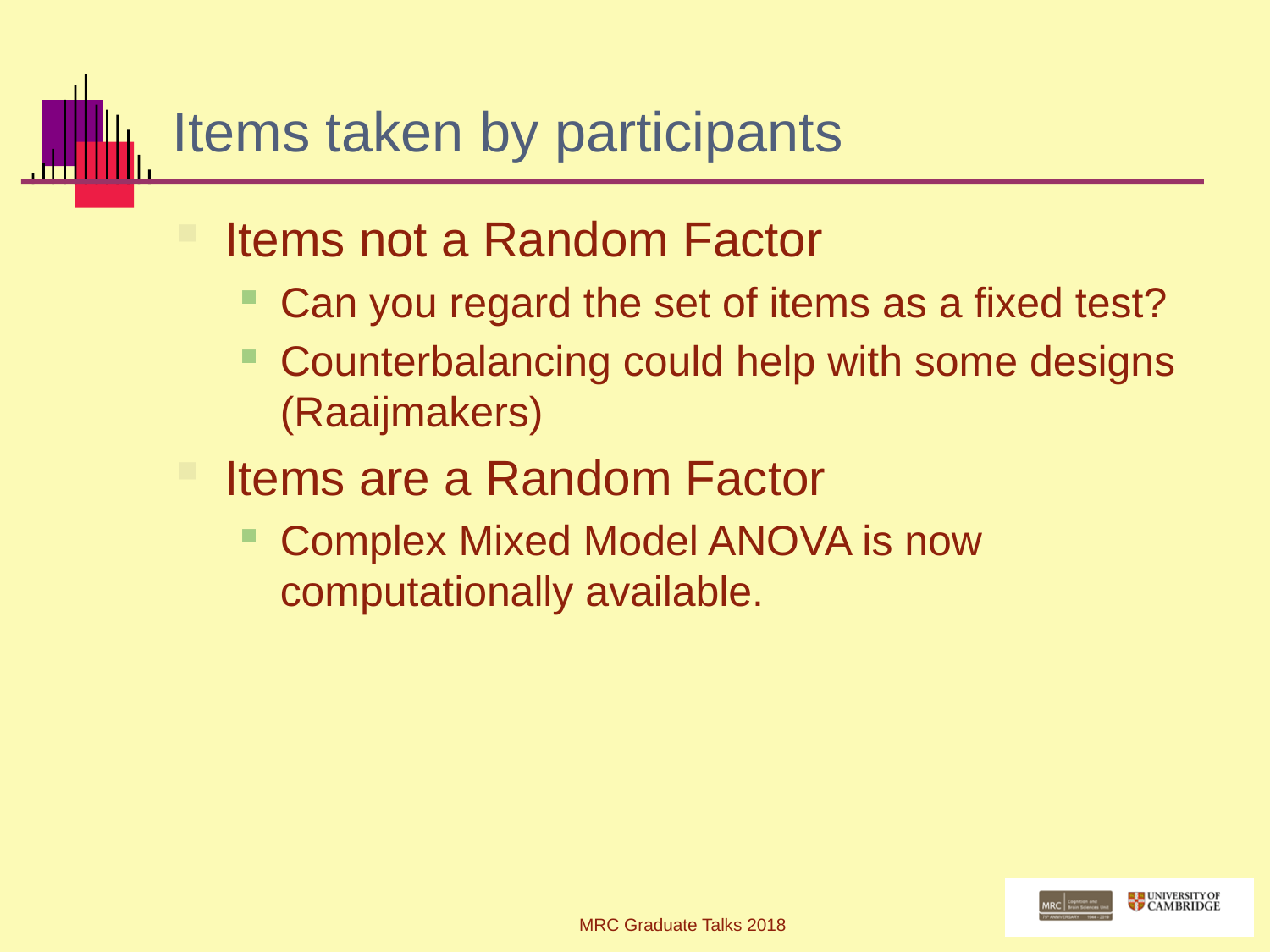

# Items taken by participants
Items not a Random Factor
Can you regard the set of items as a fixed test?
Counterbalancing could help with some designs (Raaijmakers)
Items are a Random Factor
Complex Mixed Model ANOVA is now computationally available.

MRC Graduate Talks 2018